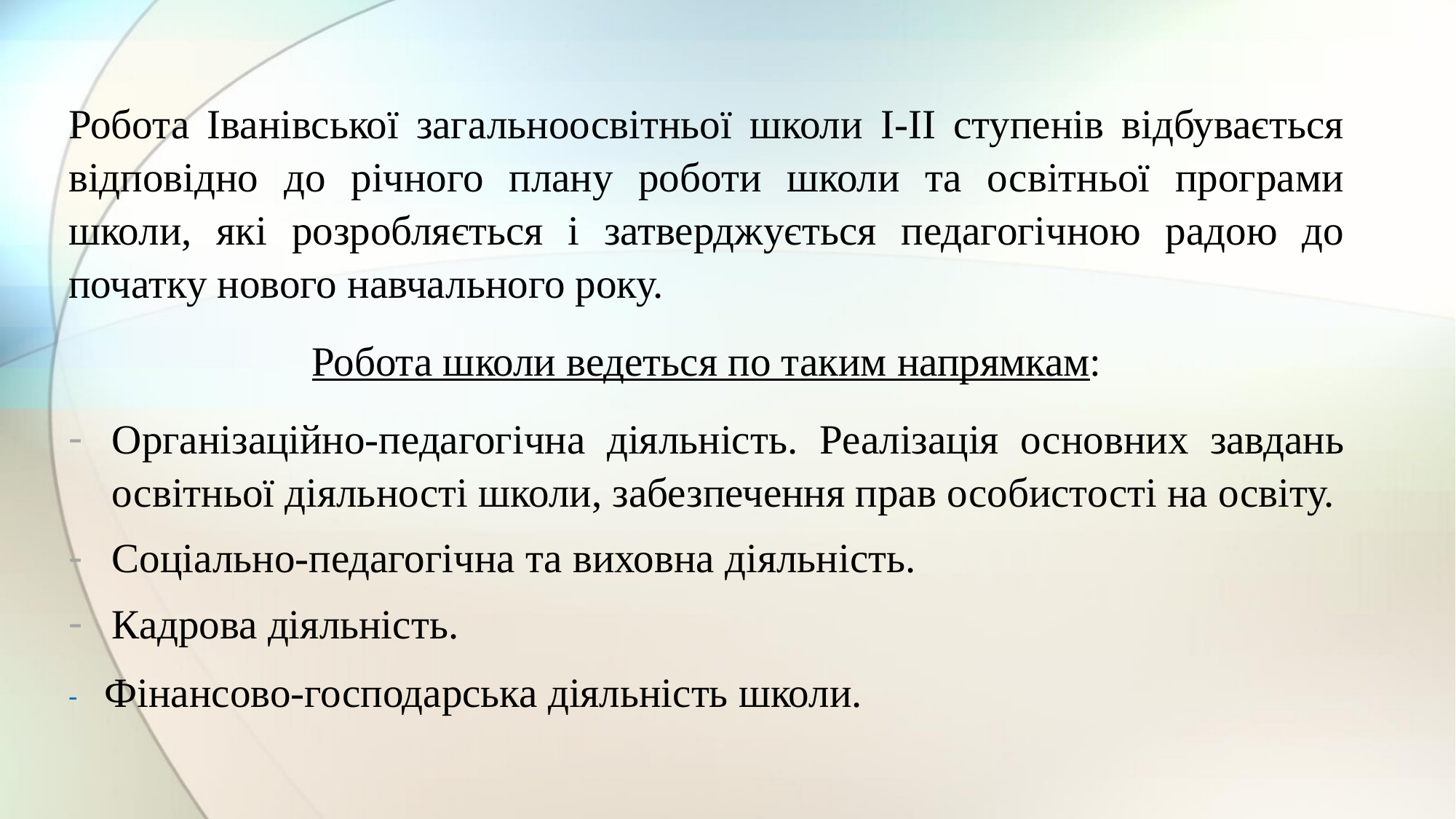

Робота Іванівської загальноосвітньої школи І-ІІ ступенів відбувається відповідно до річного плану роботи школи та освітньої програми школи, які розробляється і затверджується педагогічною радою до початку нового навчального року.
Робота школи ведеться по таким напрямкам:
Організаційно-педагогічна діяльність. Реалізація основних завдань освітньої діяльності школи, забезпечення прав особистості на освіту.
Соціально-педагогічна та виховна діяльність.
Кадрова діяльність.
-    Фінансово-господарська діяльність школи.